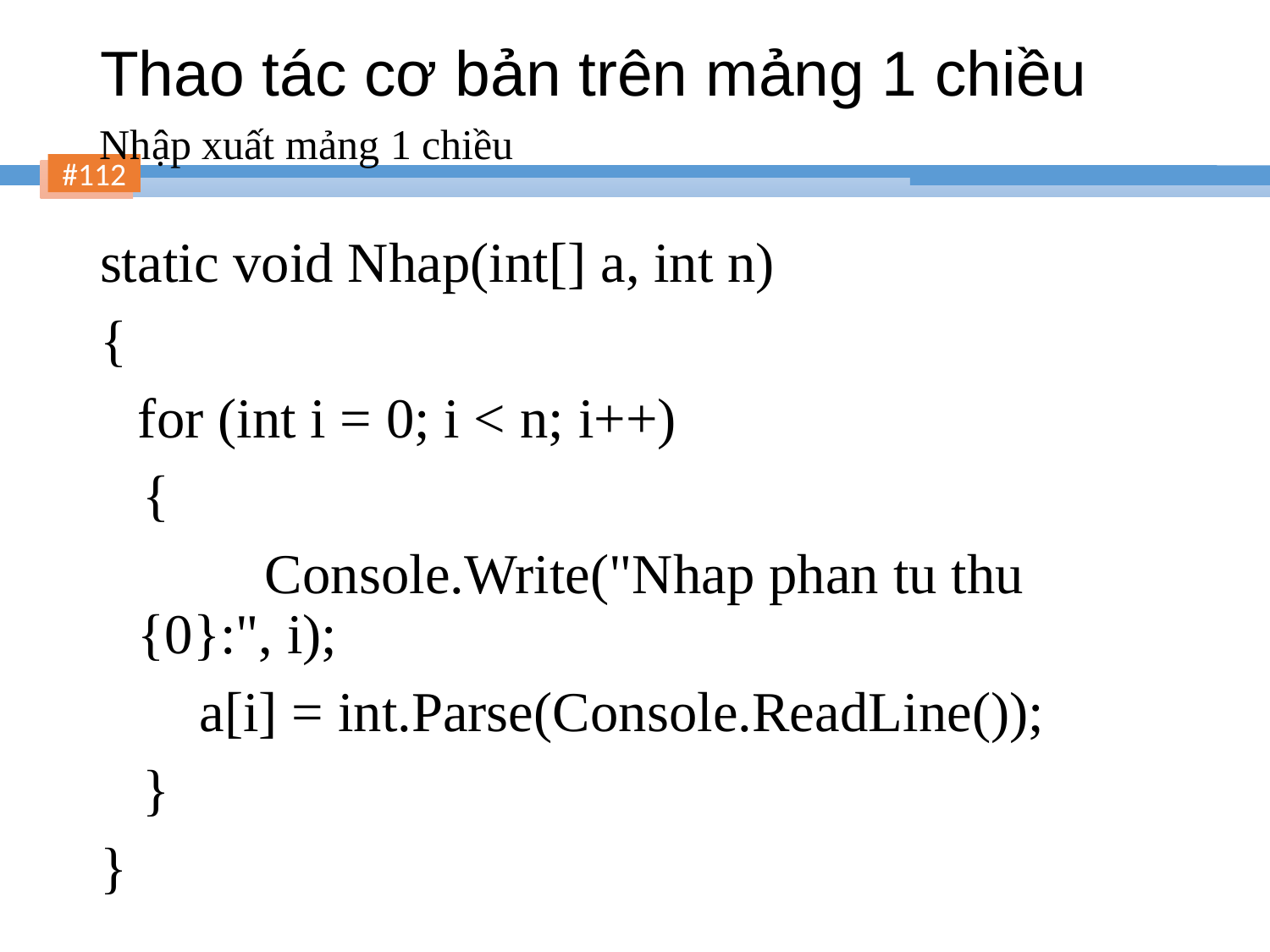

# Thao tác cơ bản trên mảng 1 chiều
Nhập xuất mảng 1 chiều
static void Nhap(int[] a, int n)
{
	for (int i = 0; i < n; i++)
   {
     	Console.Write("Nhap phan tu thu {0}:", i);
       a[i] = int.Parse(Console.ReadLine());
   }
}
112